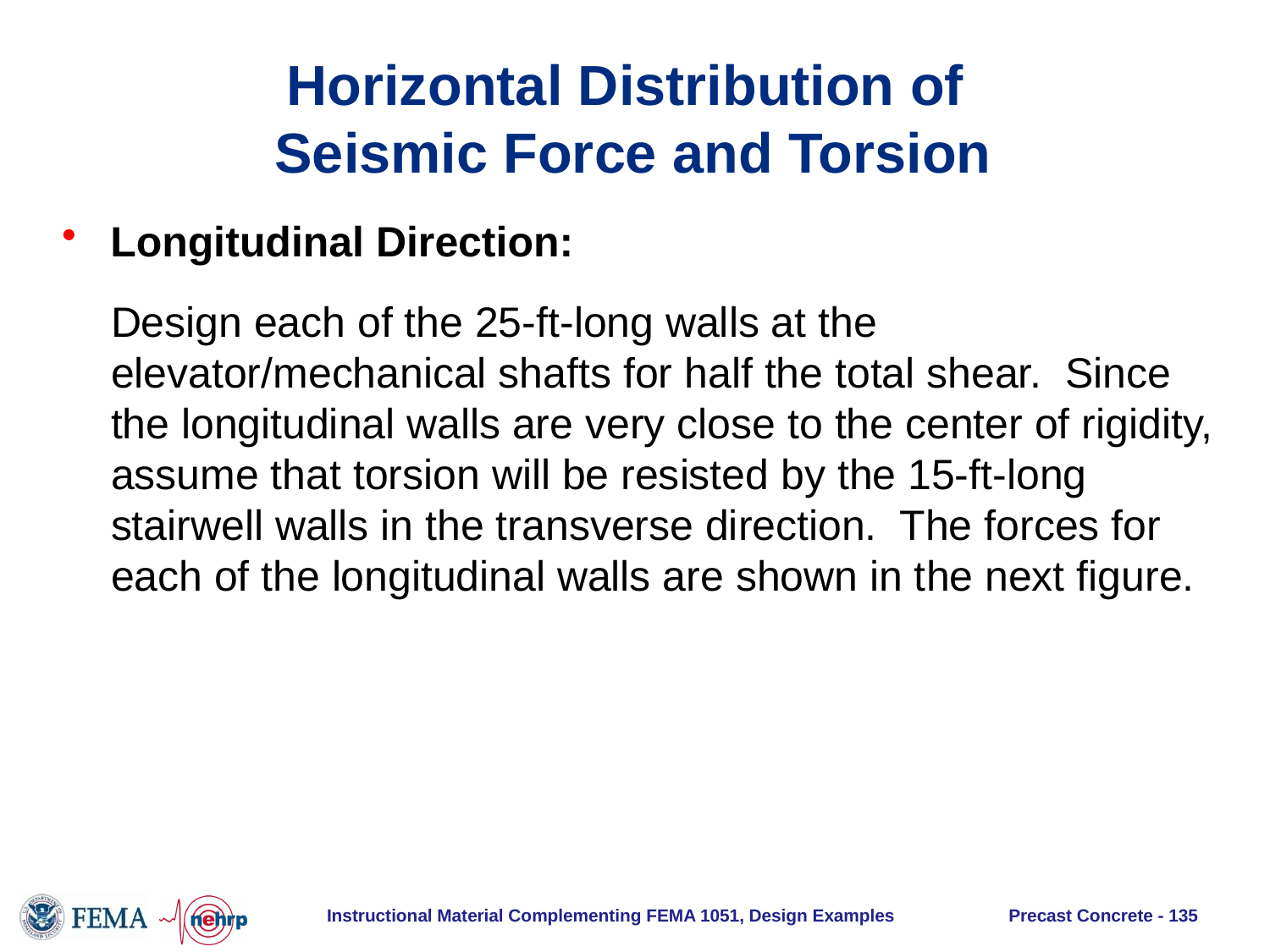

# Horizontal Distribution of Seismic Force and Torsion
Longitudinal Direction:
Design each of the 25-ft-long walls at the elevator/mechanical shafts for half the total shear.  Since the longitudinal walls are very close to the center of rigidity, assume that torsion will be resisted by the 15-ft-long stairwell walls in the transverse direction.  The forces for each of the longitudinal walls are shown in the next figure.